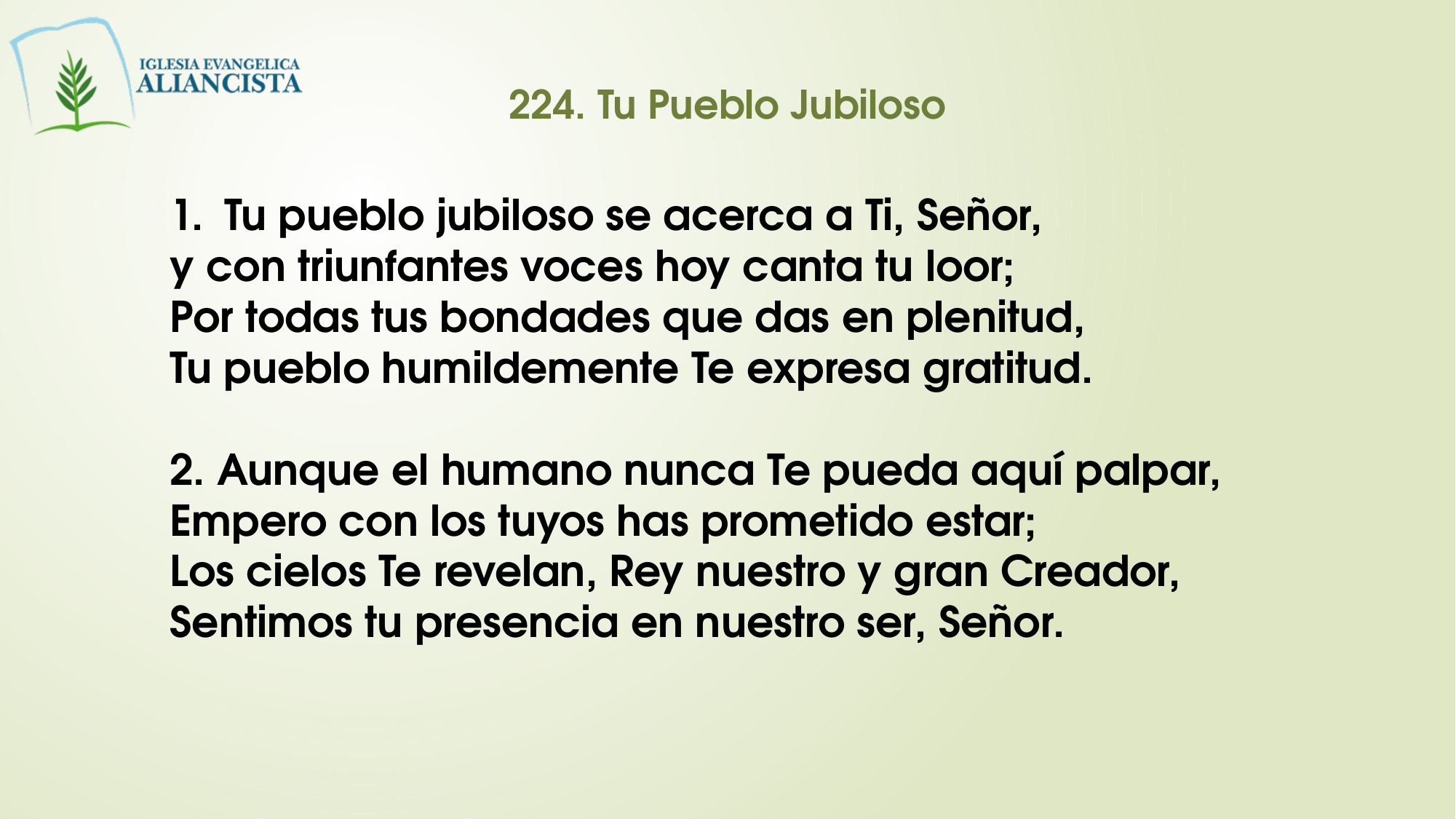

224. Tu Pueblo Jubiloso
Tu pueblo jubiloso se acerca a Ti, Señor,
y con triunfantes voces hoy canta tu loor;
Por todas tus bondades que das en plenitud,
Tu pueblo humildemente Te expresa gratitud.

2. Aunque el humano nunca Te pueda aquí palpar,
Empero con los tuyos has prometido estar;
Los cielos Te revelan, Rey nuestro y gran Creador,
Sentimos tu presencia en nuestro ser, Señor.